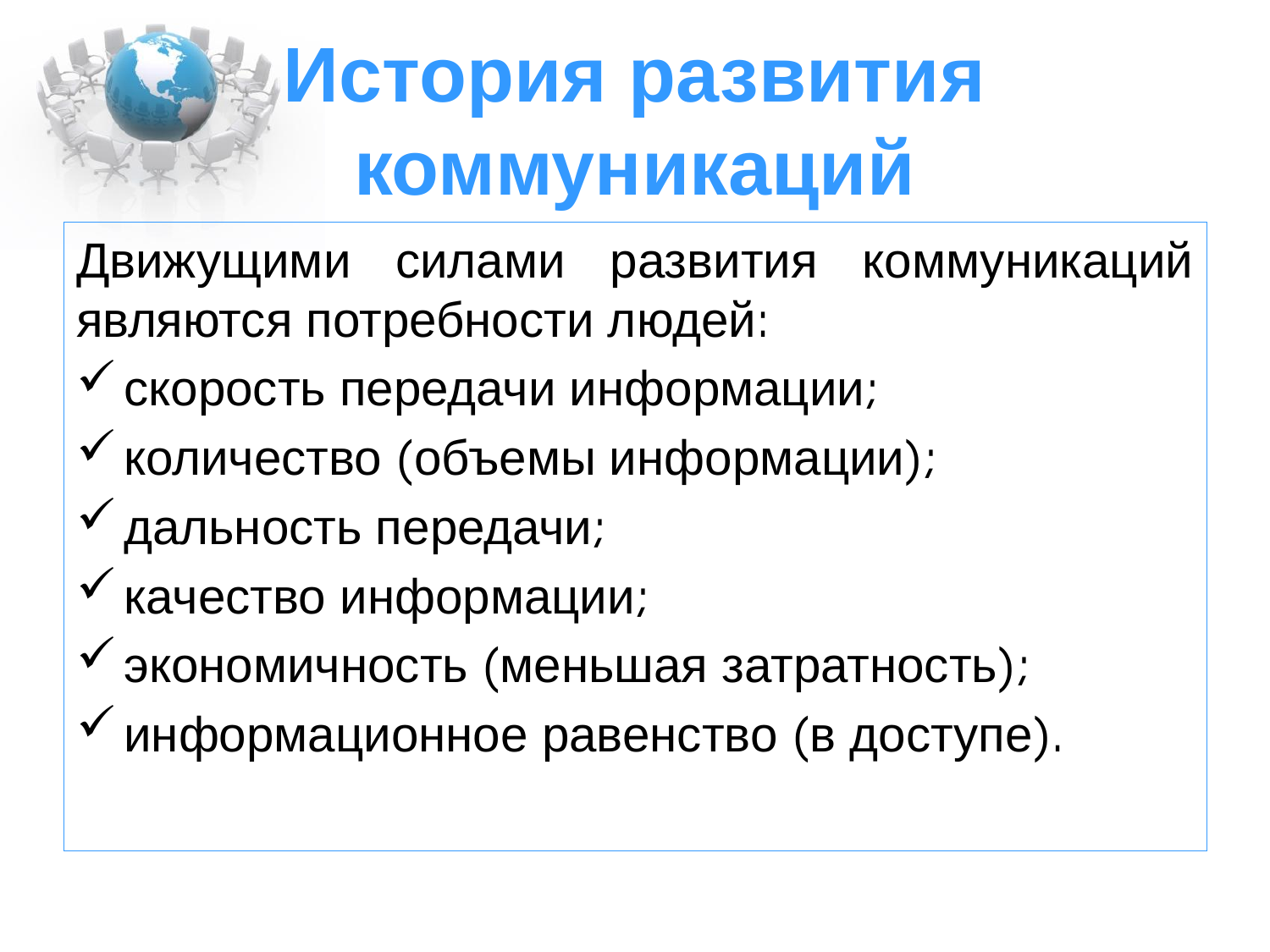

# История развития коммуникаций
Движущими силами развития коммуникаций являются потребности людей:
скорость передачи информации;
количество (объемы информации);
дальность передачи;
качество информации;
экономичность (меньшая затратность);
информационное равенство (в доступе).